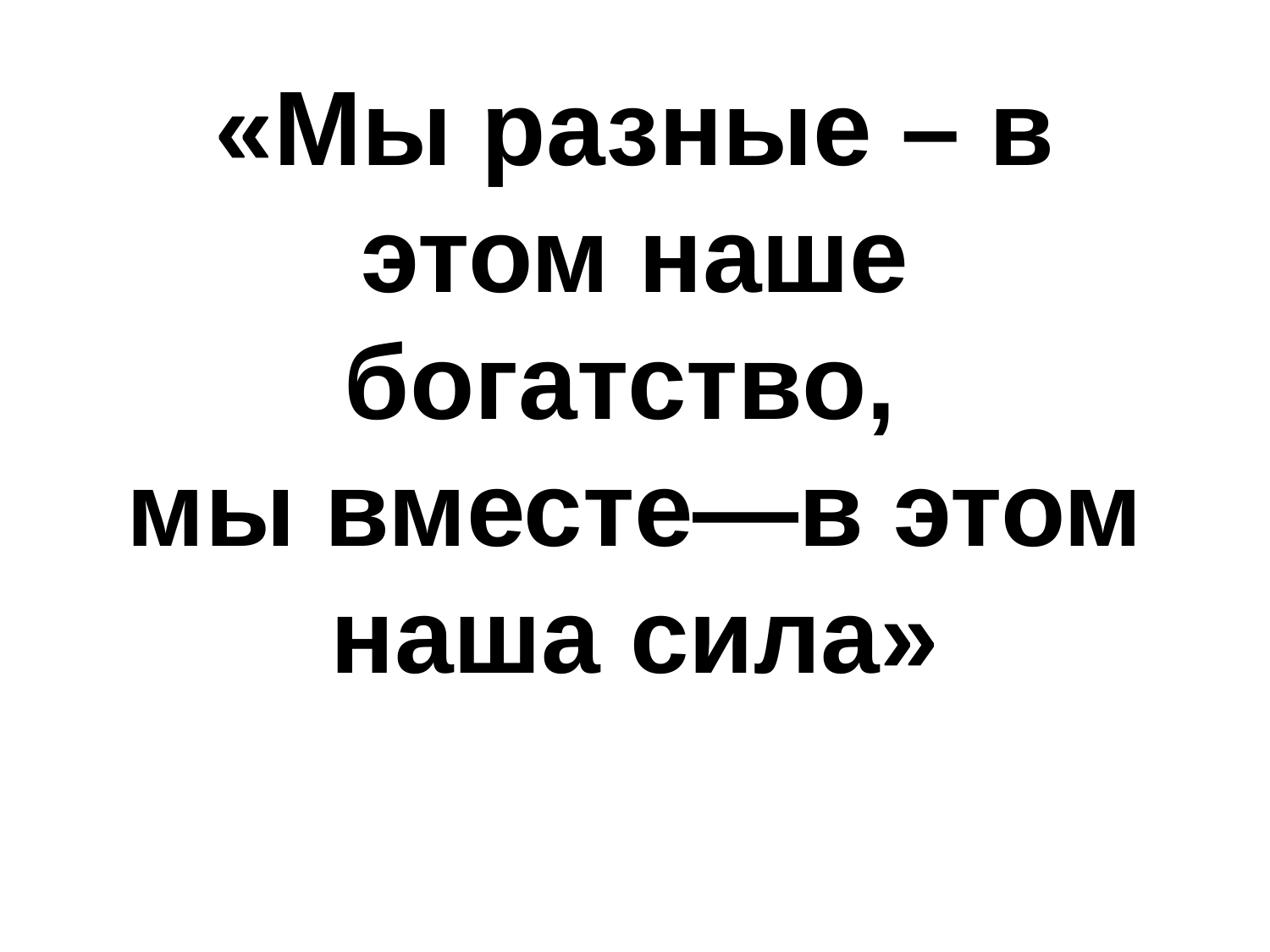

# «Мы разные – в этом наше богатство, мы вместе—в этом наша сила»